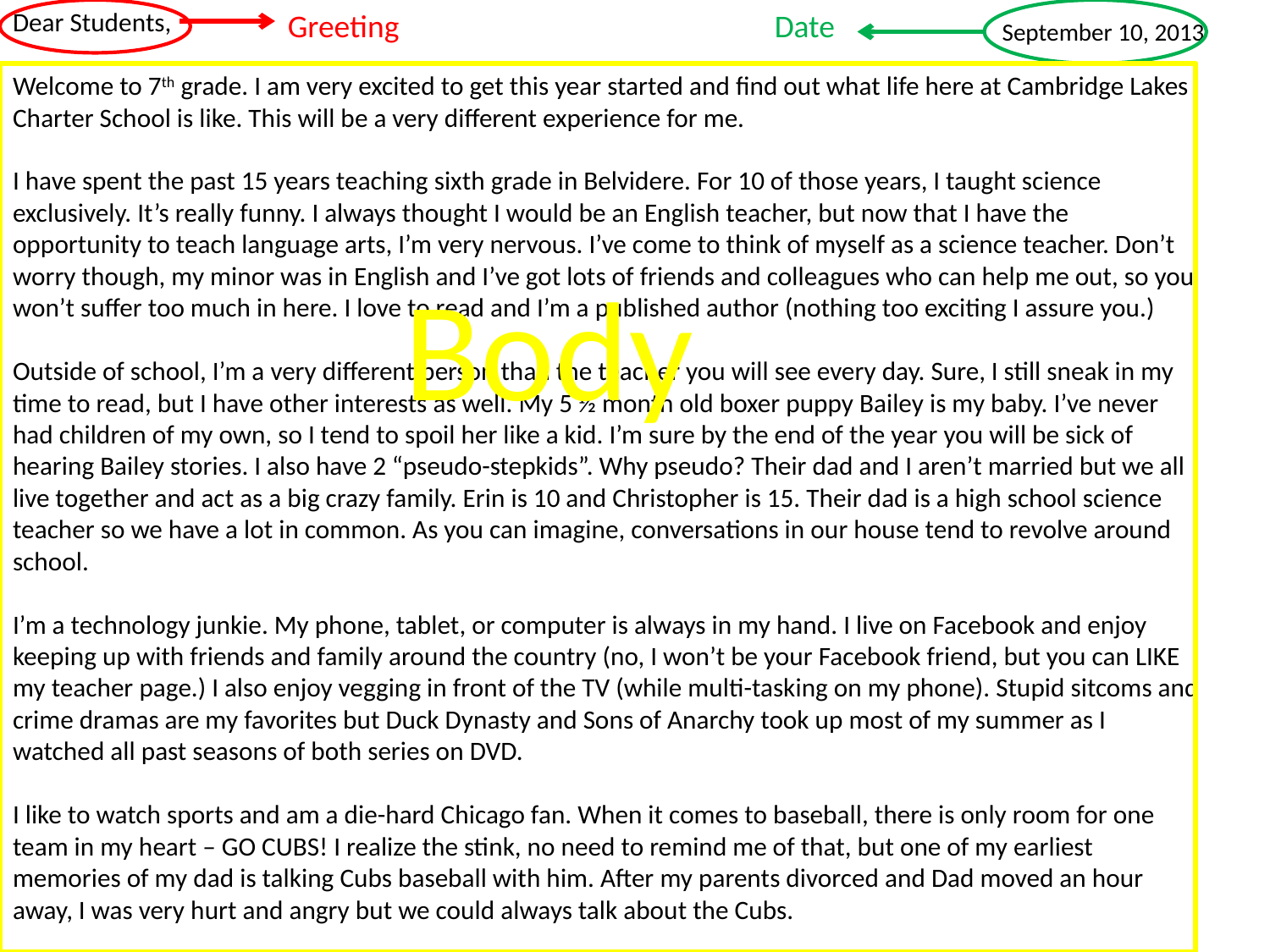

Greeting
Date

Dear Students,

Welcome to 7th grade. I am very excited to get this year started and find out what life here at Cambridge Lakes Charter School is like. This will be a very different experience for me.

I have spent the past 15 years teaching sixth grade in Belvidere. For 10 of those years, I taught science exclusively. It’s really funny. I always thought I would be an English teacher, but now that I have the opportunity to teach language arts, I’m very nervous. I’ve come to think of myself as a science teacher. Don’t worry though, my minor was in English and I’ve got lots of friends and colleagues who can help me out, so you won’t suffer too much in here. I love to read and I’m a published author (nothing too exciting I assure you.)

Outside of school, I’m a very different person than the teacher you will see every day. Sure, I still sneak in my time to read, but I have other interests as well. My 5 ½ month old boxer puppy Bailey is my baby. I’ve never had children of my own, so I tend to spoil her like a kid. I’m sure by the end of the year you will be sick of hearing Bailey stories. I also have 2 “pseudo-stepkids”. Why pseudo? Their dad and I aren’t married but we all live together and act as a big crazy family. Erin is 10 and Christopher is 15. Their dad is a high school science teacher so we have a lot in common. As you can imagine, conversations in our house tend to revolve around school.

I’m a technology junkie. My phone, tablet, or computer is always in my hand. I live on Facebook and enjoy keeping up with friends and family around the country (no, I won’t be your Facebook friend, but you can LIKE my teacher page.) I also enjoy vegging in front of the TV (while multi-tasking on my phone). Stupid sitcoms and crime dramas are my favorites but Duck Dynasty and Sons of Anarchy took up most of my summer as I watched all past seasons of both series on DVD.

I like to watch sports and am a die-hard Chicago fan. When it comes to baseball, there is only room for one team in my heart – GO CUBS! I realize the stink, no need to remind me of that, but one of my earliest memories of my dad is talking Cubs baseball with him. After my parents divorced and Dad moved an hour away, I was very hurt and angry but we could always talk about the Cubs.
September 10, 2013

Body